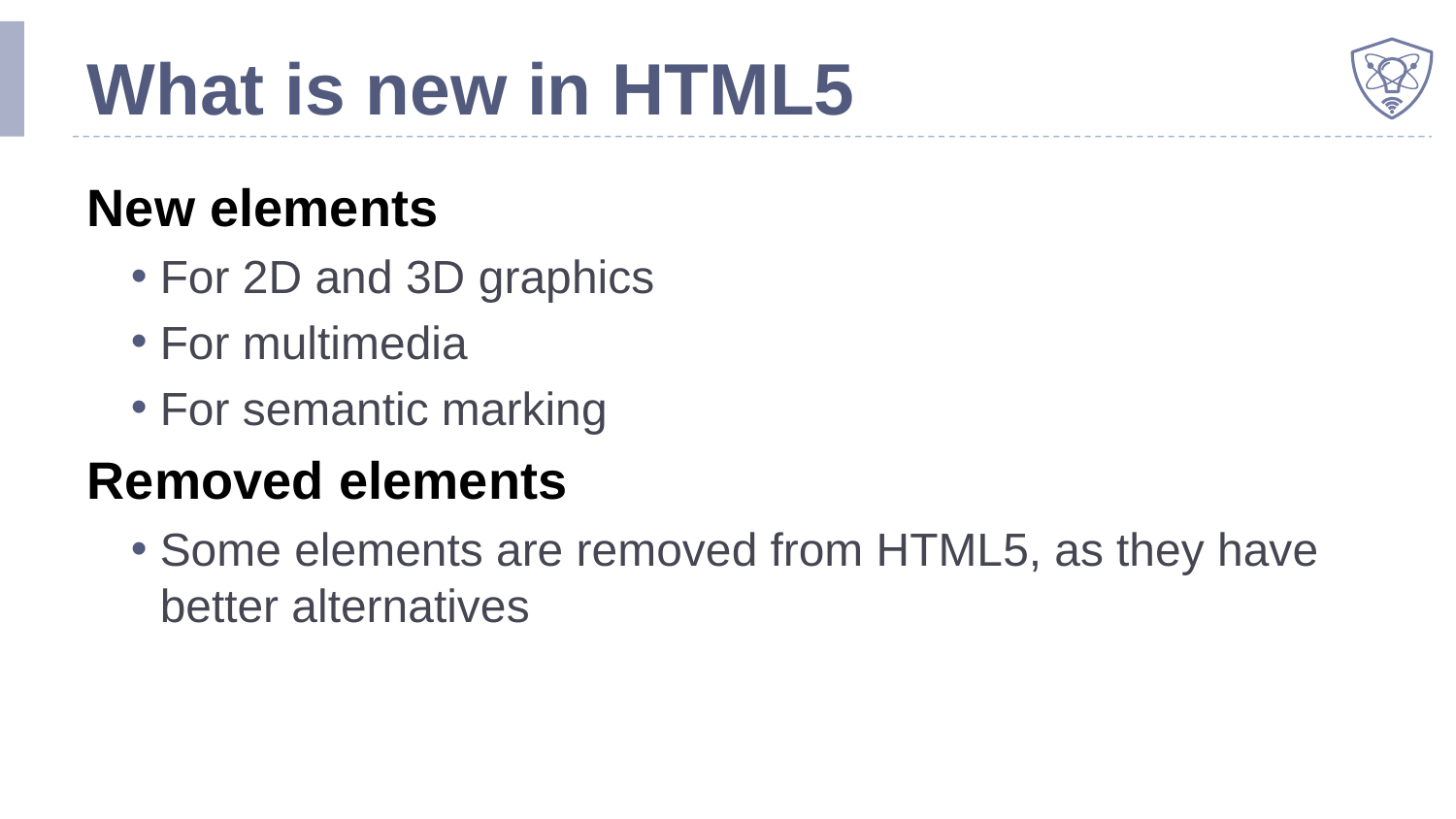

# What is new in HTML5
New elements
For 2D and 3D graphics
For multimedia
For semantic marking
Removed elements
Some elements are removed from HTML5, as they have better alternatives